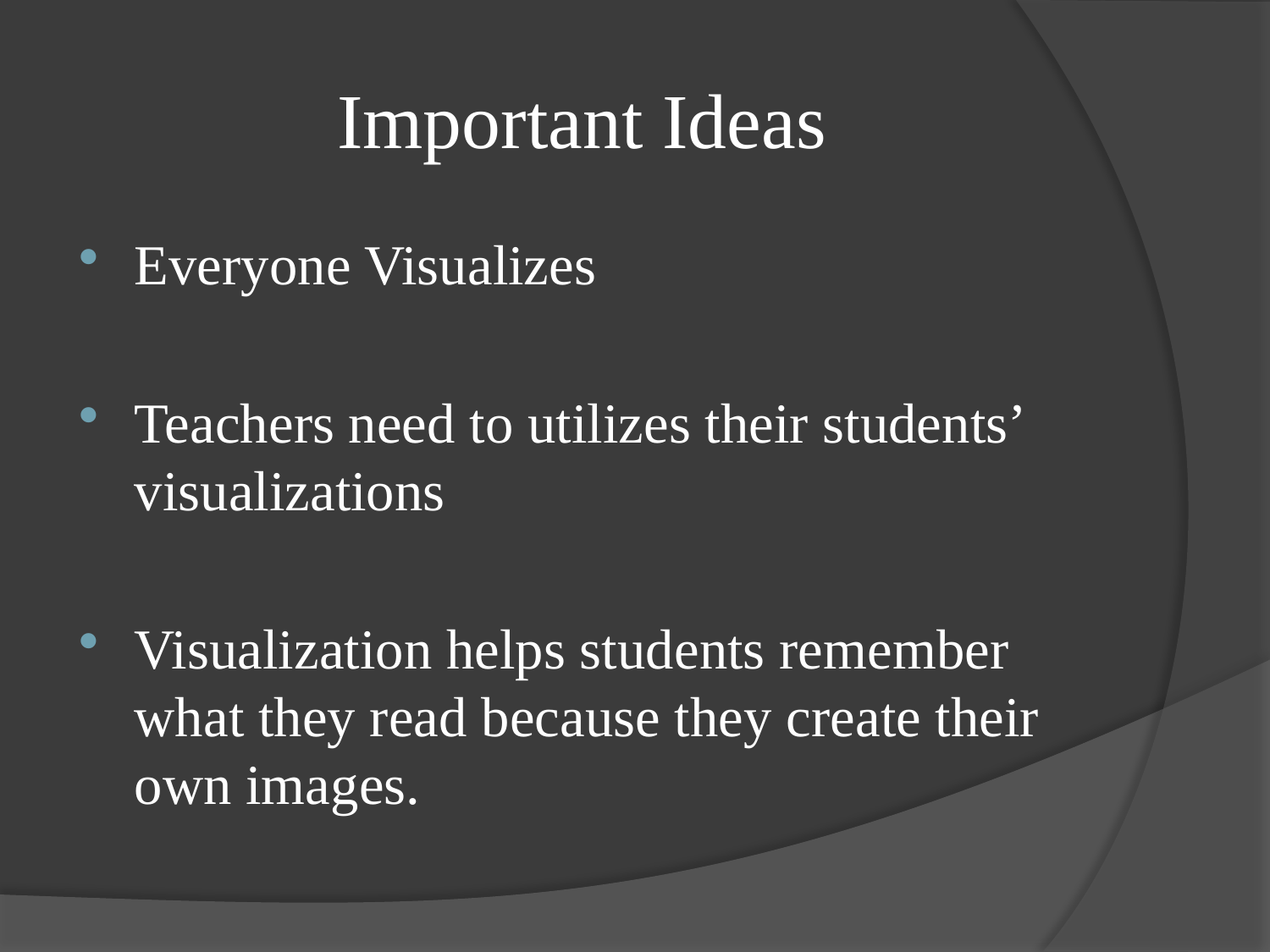

# Important Ideas
Everyone Visualizes

Teachers need to utilizes their students’ visualizations

Visualization helps students remember what they read because they create their own images.